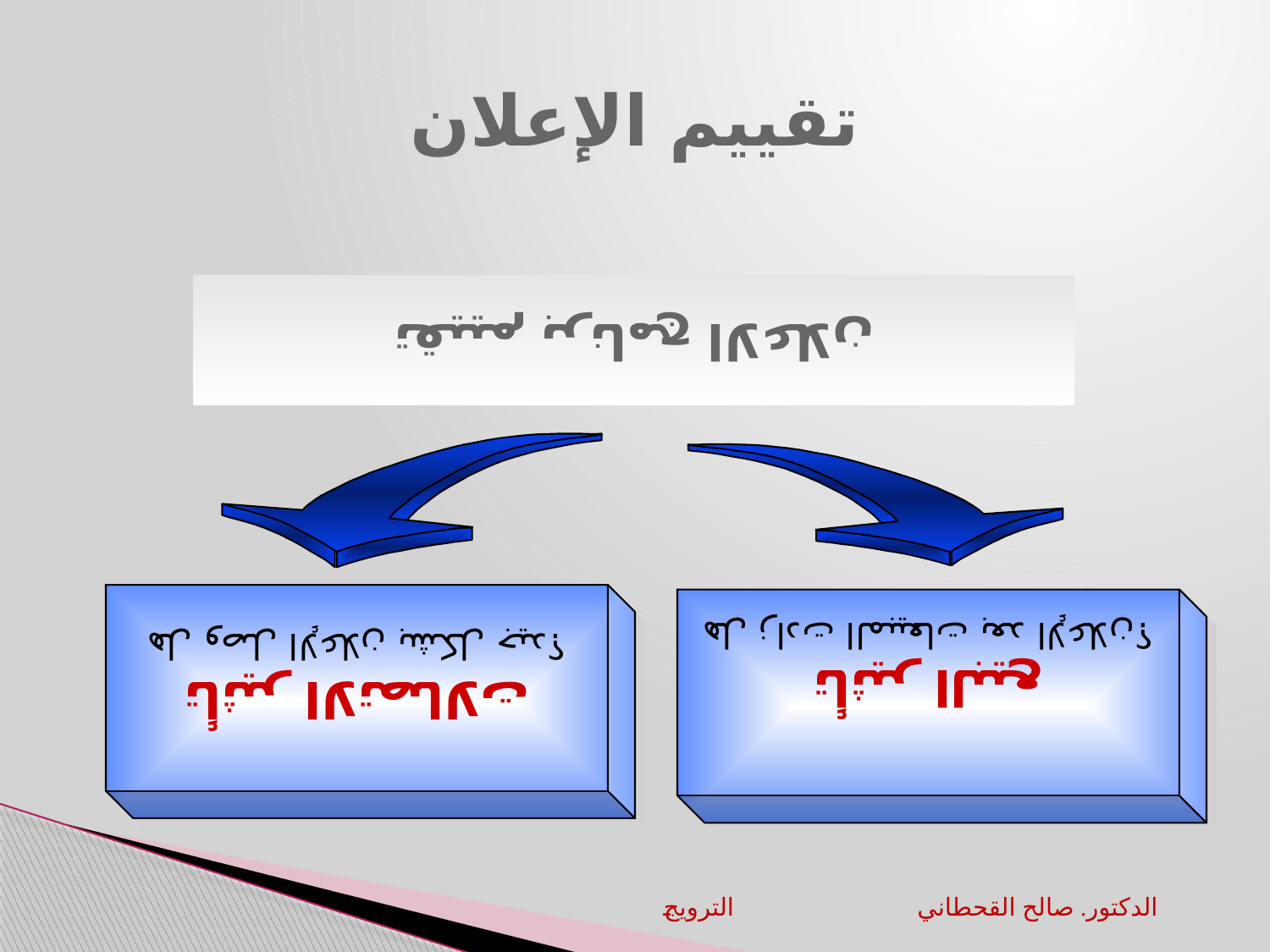

تقييم برنامج الاعلان
# تقييم الإعلان

تأثير الاتصالات
هل وصل الإعلان بشكل جيد؟

تأثير البيع
هل زادت المبيعات بعد الإعلان؟

الترويج		الدكتور. صالح القحطاني